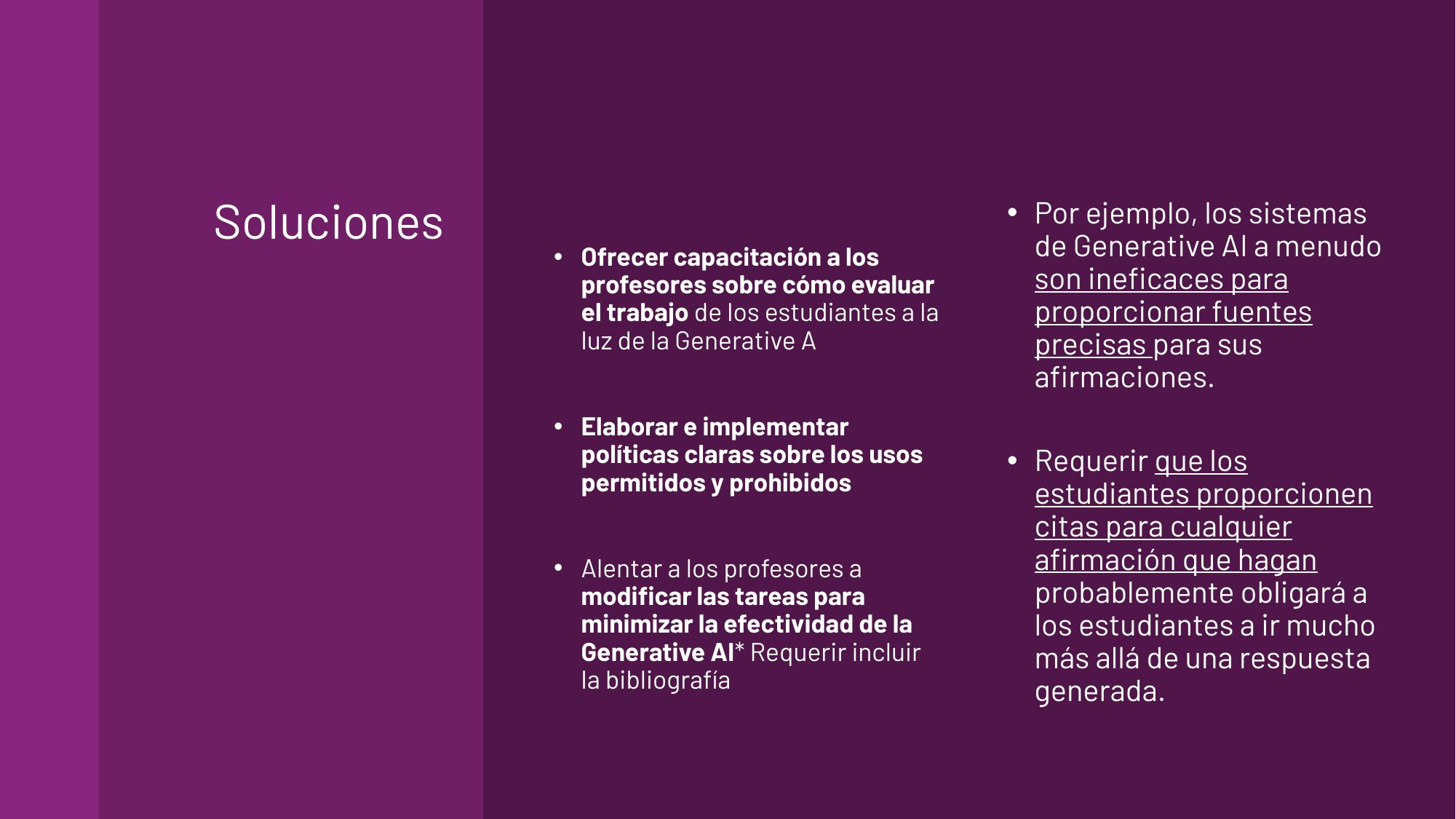

# Soluciones

Ofrecer capacitación a los profesores sobre cómo evaluar el trabajo de los estudiantes a la luz de la Generative A

Elaborar e implementar políticas claras sobre los usos permitidos y prohibidos

Alentar a los profesores a modificar las tareas para minimizar la efectividad de la Generative AI* Requerir incluir la bibliografía
Por ejemplo, los sistemas de Generative AI a menudo son ineficaces para proporcionar fuentes precisas para sus afirmaciones.

Requerir que los estudiantes proporcionen citas para cualquier afirmación que hagan probablemente obligará a los estudiantes a ir mucho más allá de una respuesta generada.